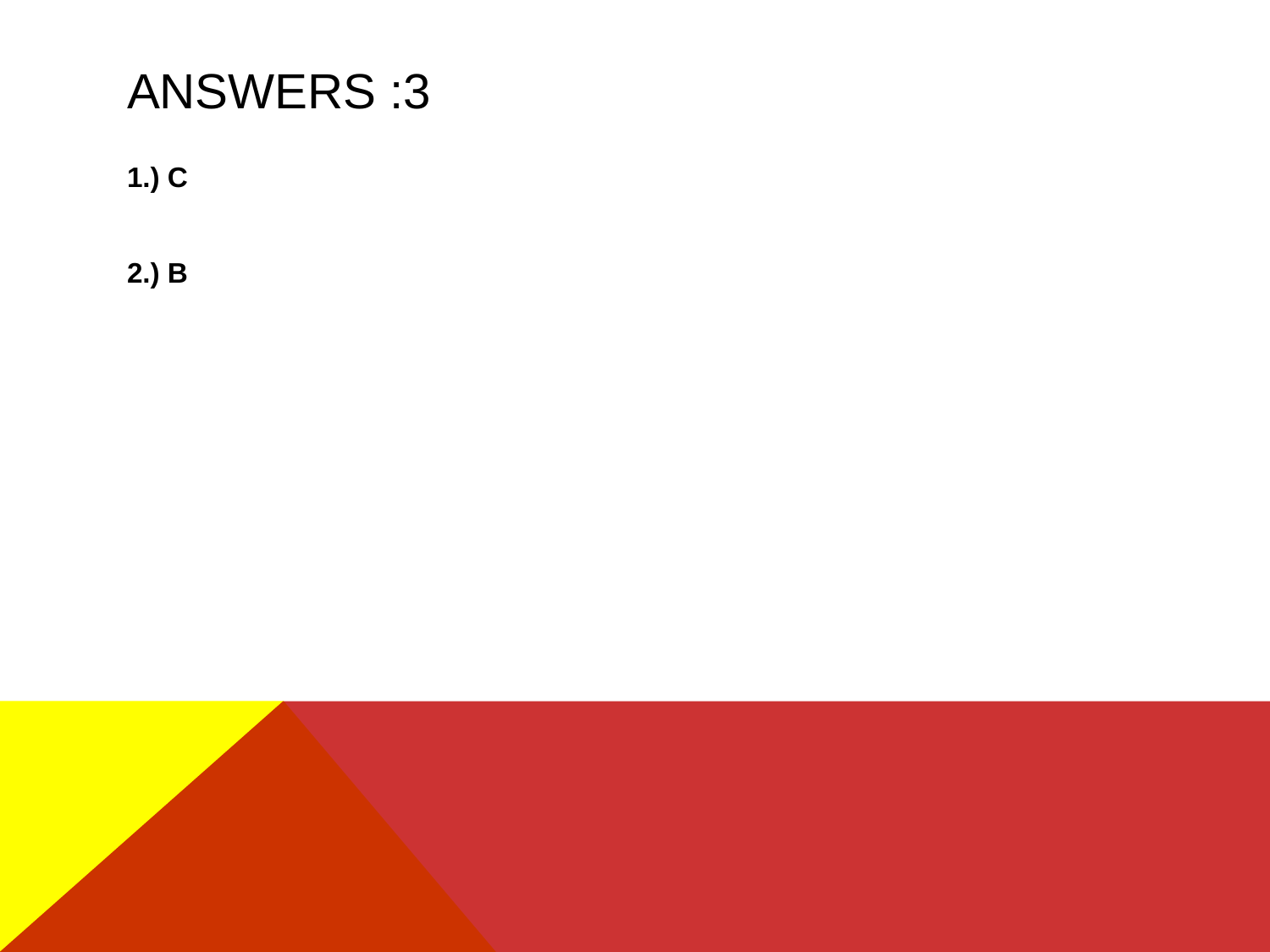

# Answers :3
1.) C

2.) B